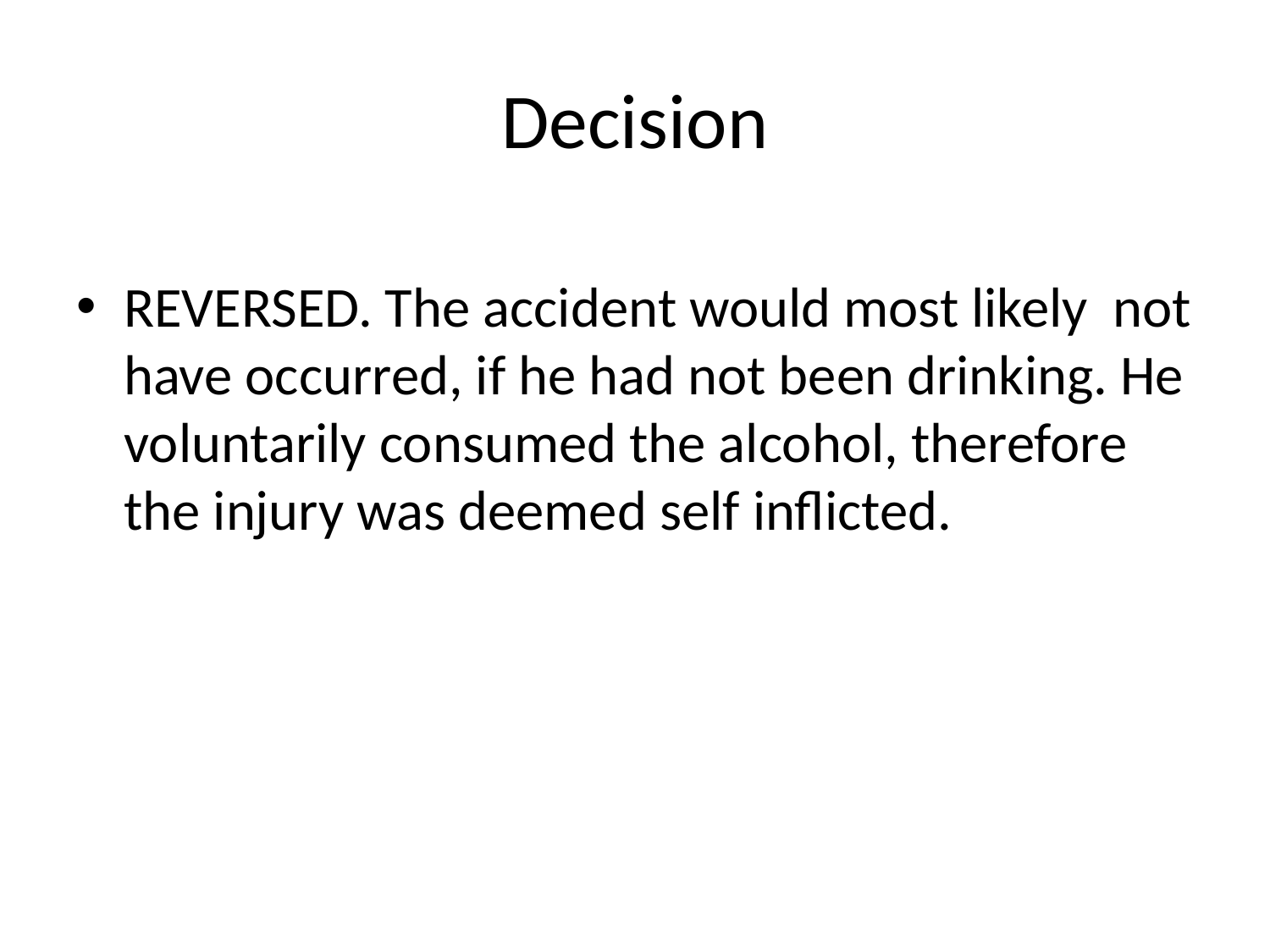

# Decision
REVERSED. The accident would most likely  not have occurred, if he had not been drinking. He voluntarily consumed the alcohol, therefore the injury was deemed self inflicted.